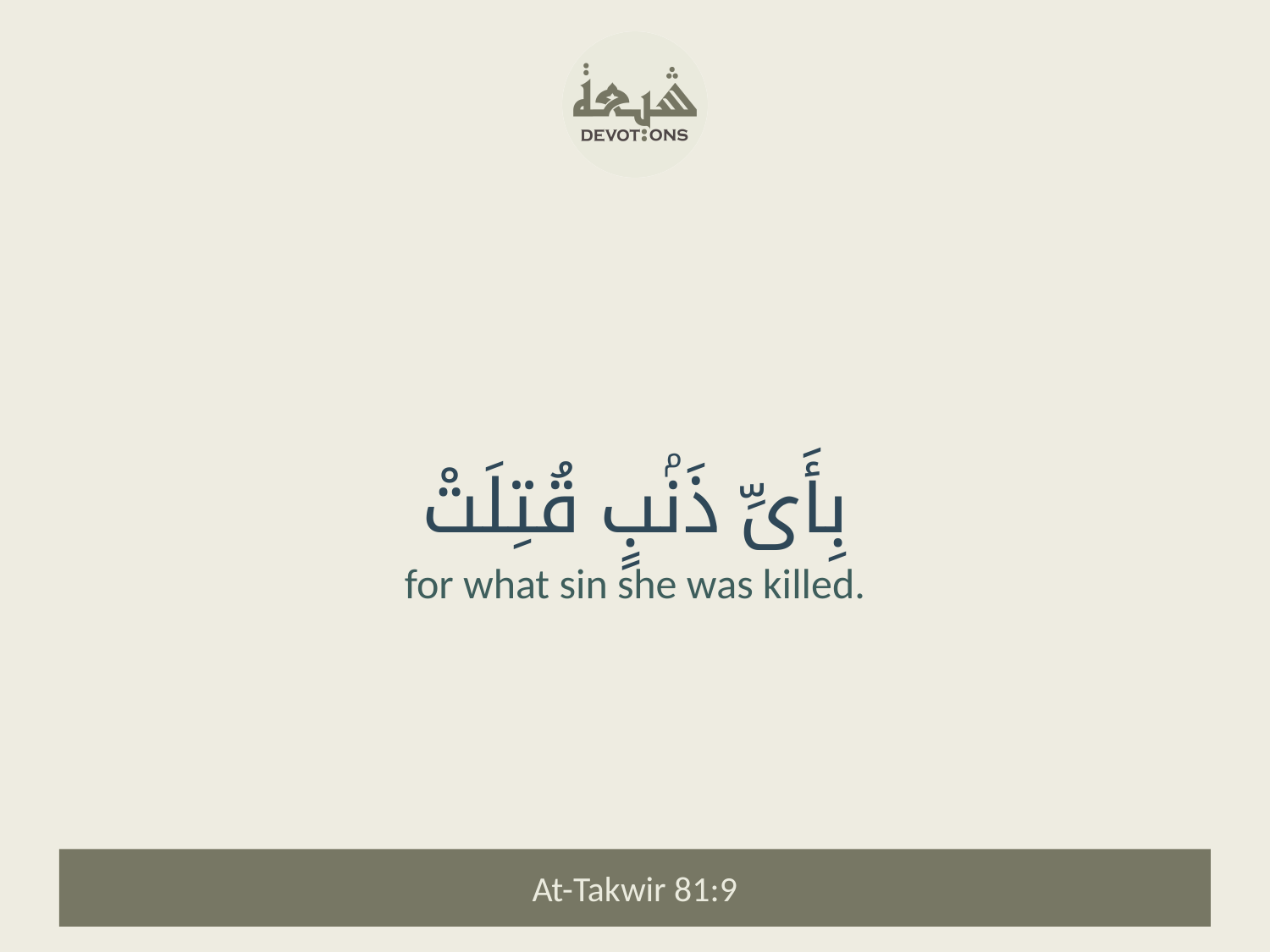

بِأَىِّ ذَنۢبٍ قُتِلَتْ
for what sin she was killed.
At-Takwir 81:9